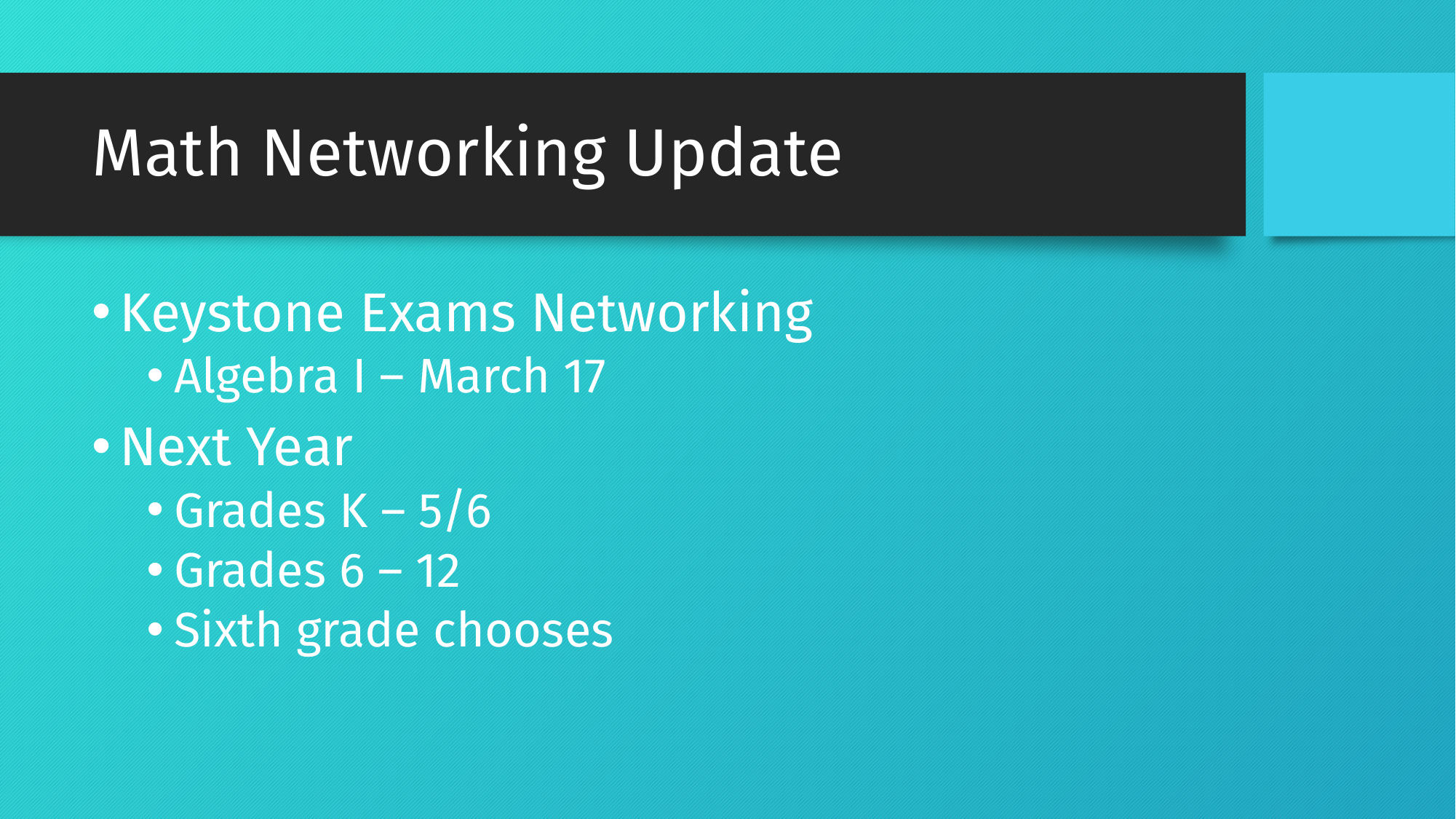

# Math Networking Update
Keystone Exams Networking
Algebra I – March 17
Next Year
Grades K – 5/6
Grades 6 – 12
Sixth grade chooses